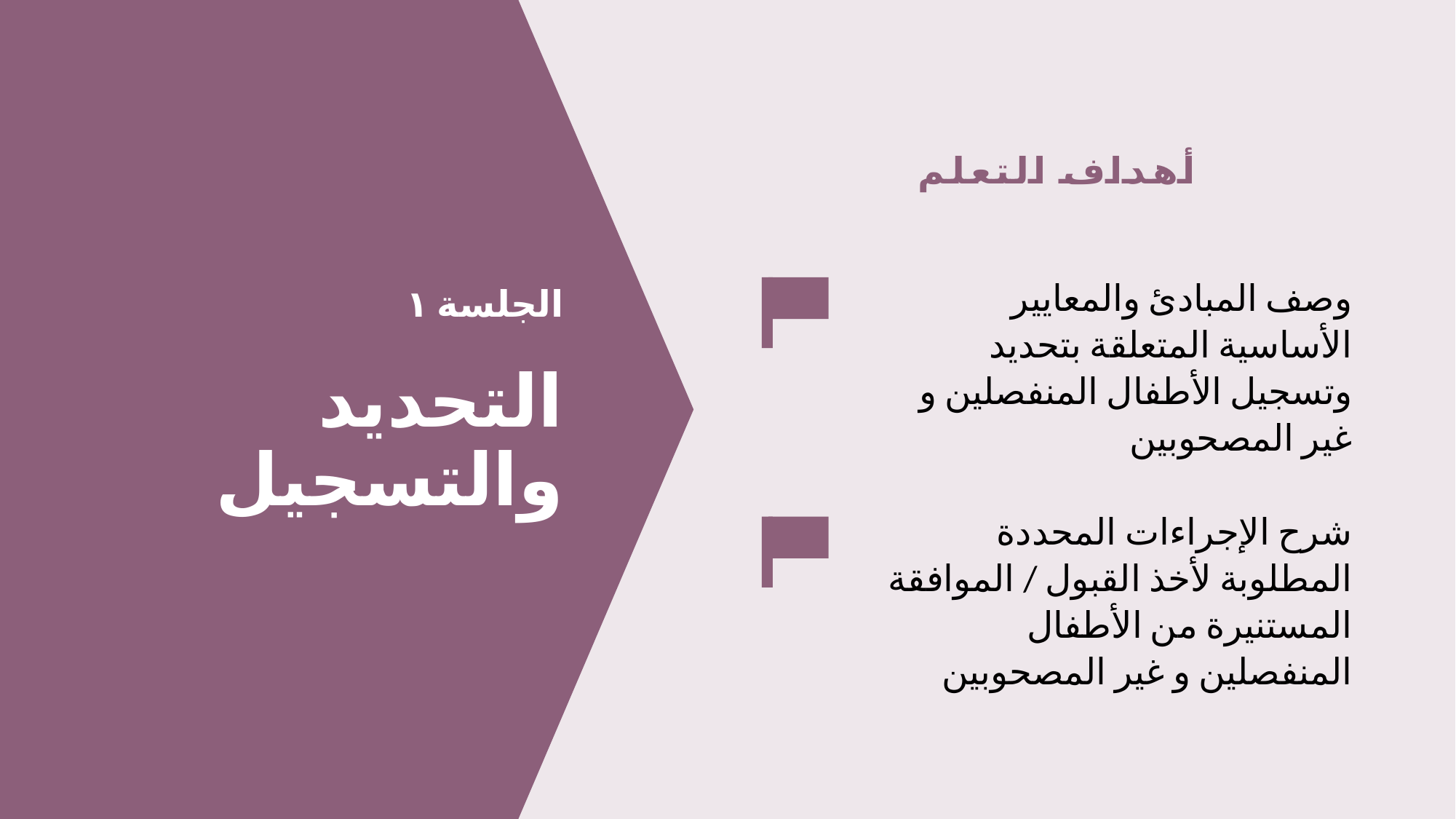

أهداف التعلم
وصف المبادئ والمعايير الأساسية المتعلقة بتحديد وتسجيل الأطفال المنفصلين و غير المصحوبين

شرح الإجراءات المحددة المطلوبة لأخذ القبول / الموافقة المستنيرة من الأطفال المنفصلين و غير المصحوبين

# الجلسة ١ التحديد والتسجيل